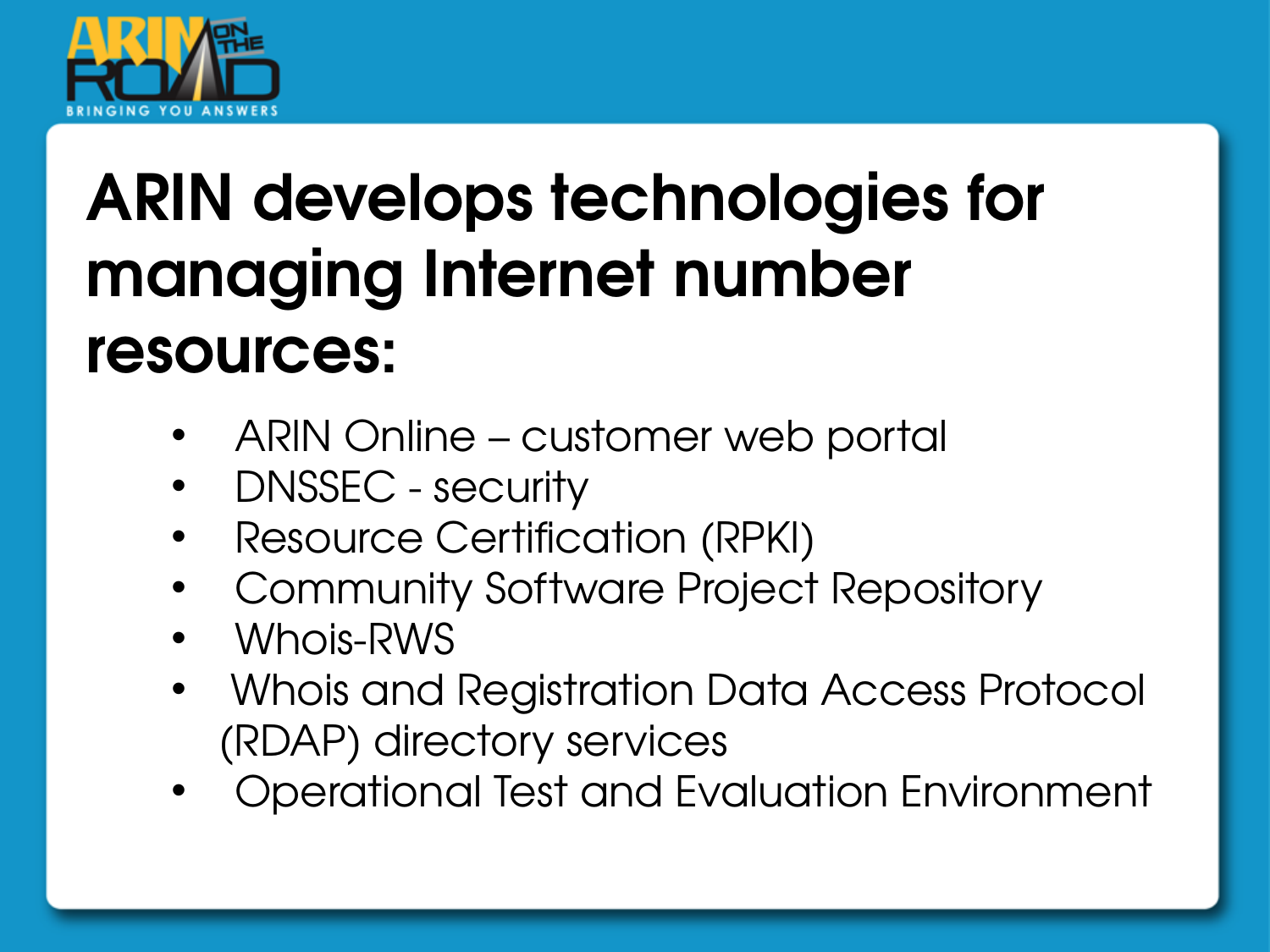

# ARIN develops technologies for managing Internet number resources:

ARIN Online – customer web portal
DNSSEC - security
Resource Certification (RPKI)
Community Software Project Repository
Whois-RWS
 Whois and Registration Data Access Protocol    (RDAP) directory services
Operational Test and Evaluation Environment